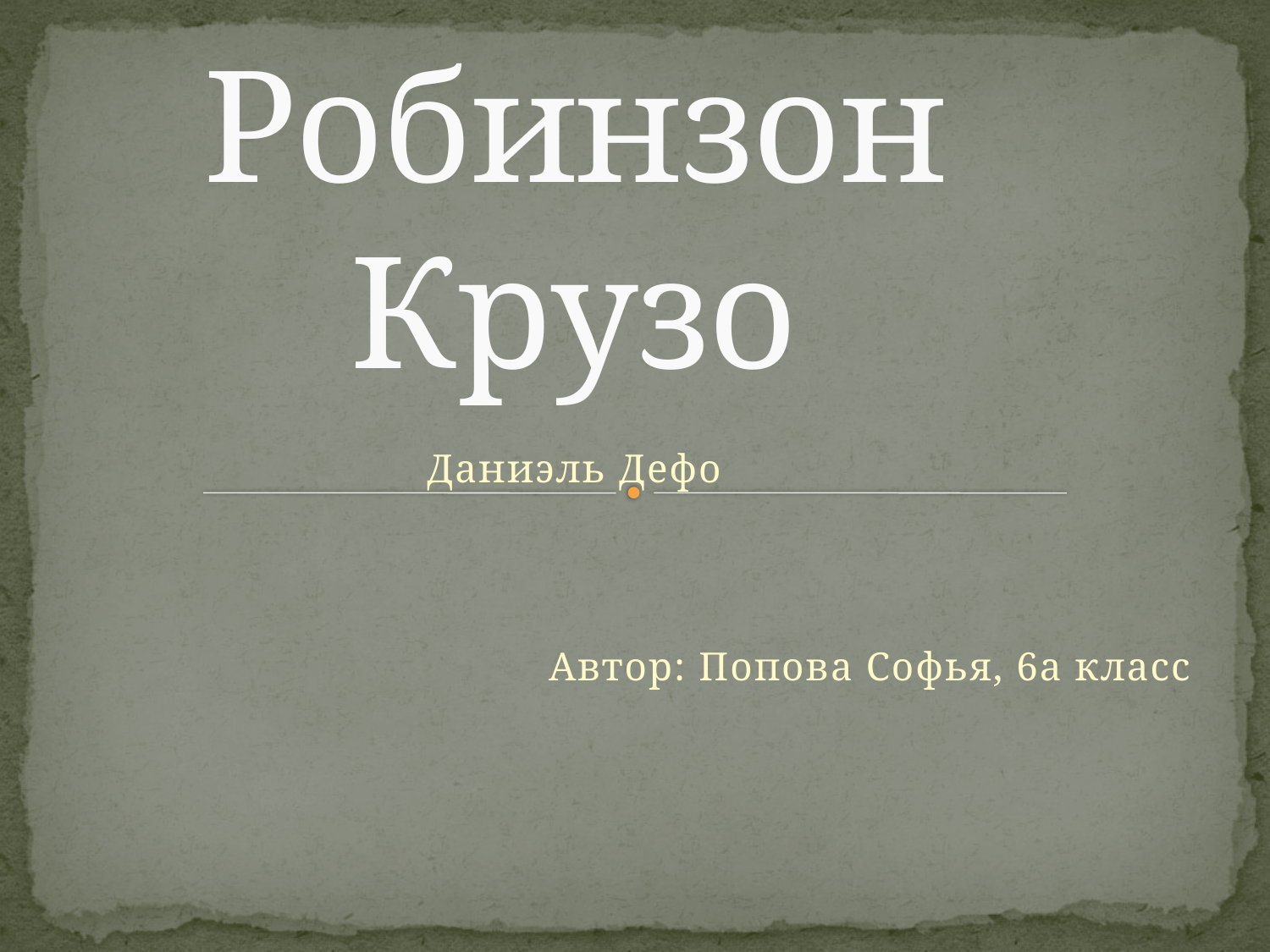

# Робинзон Крузо
Даниэль Дефо
Автор: Попова Софья, 6а класс